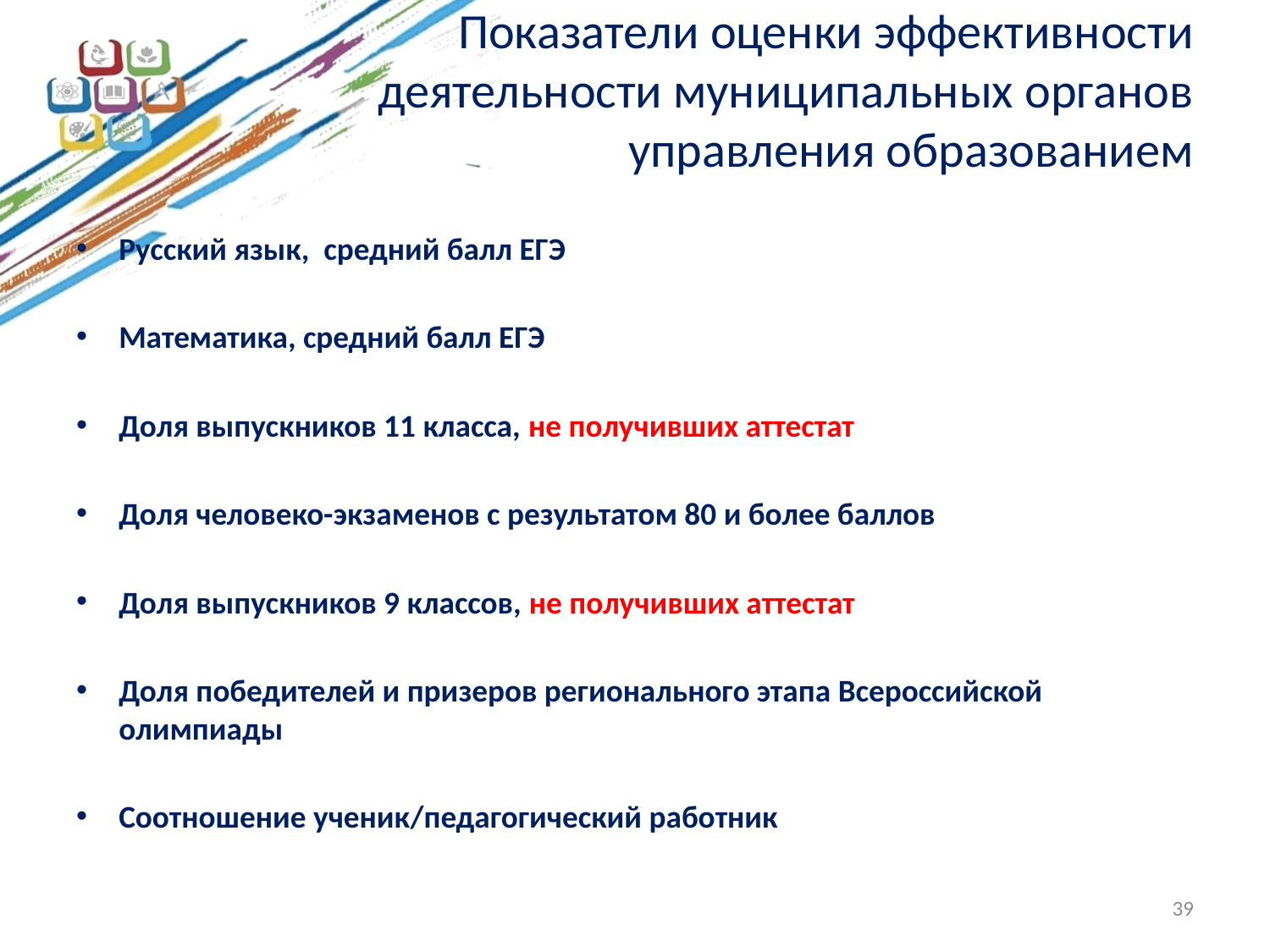

# Показатели оценки эффективности деятельности муниципальных органов управления образованием
Русский язык,  средний балл ЕГЭ

Математика, средний балл ЕГЭ

Доля выпускников 11 класса, не получивших аттестат

Доля человеко-экзаменов с результатом 80 и более баллов

Доля выпускников 9 классов, не получивших аттестат

Доля победителей и призеров регионального этапа Всероссийской олимпиады

Соотношение ученик/педагогический работник
39